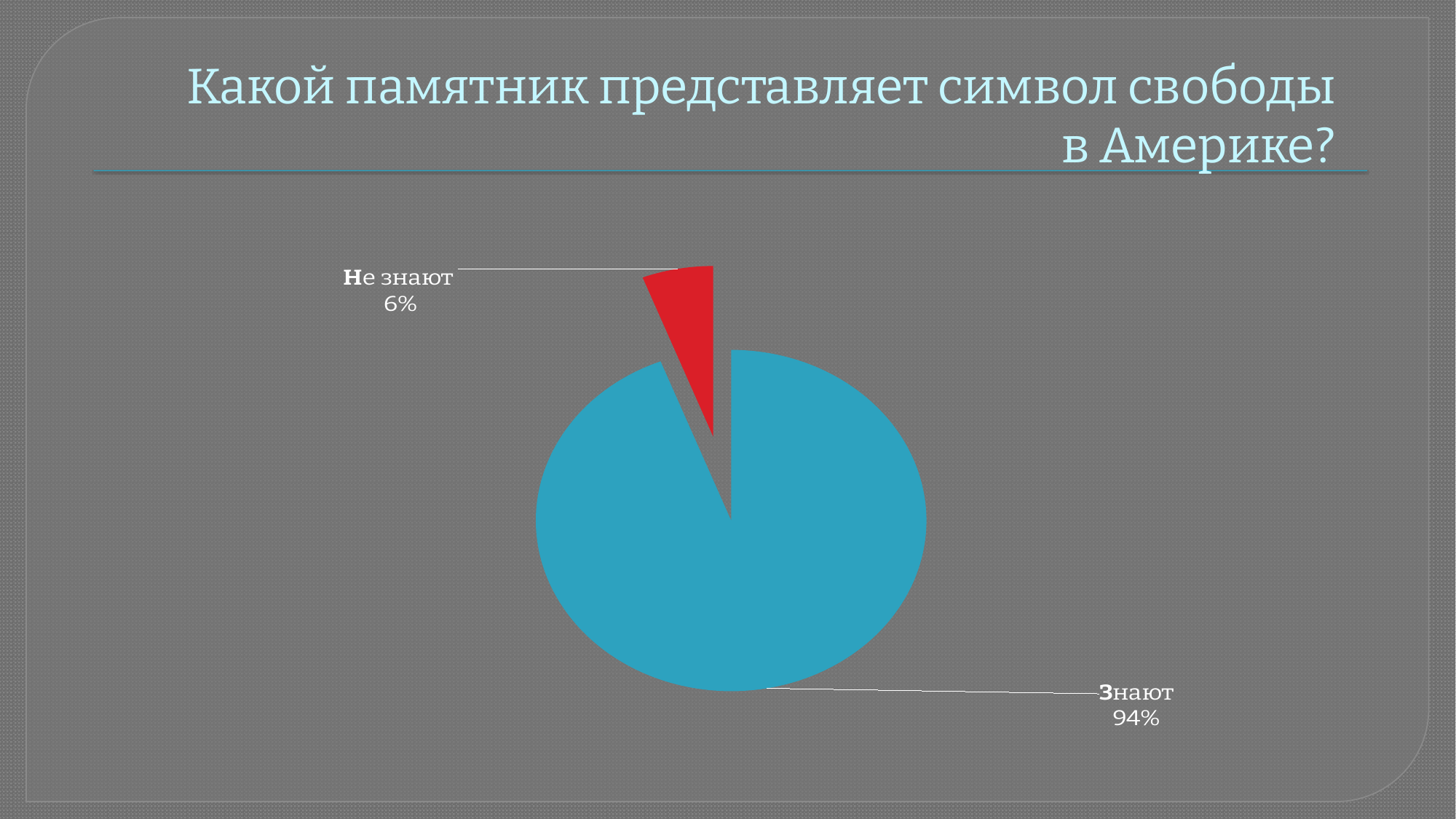

# Какой памятник представляет символ свободы в Америке?

### Chart

| Category | Продажи |
|---|---|
| Знают | 32.0 |
| Не знают  | 2.0 |